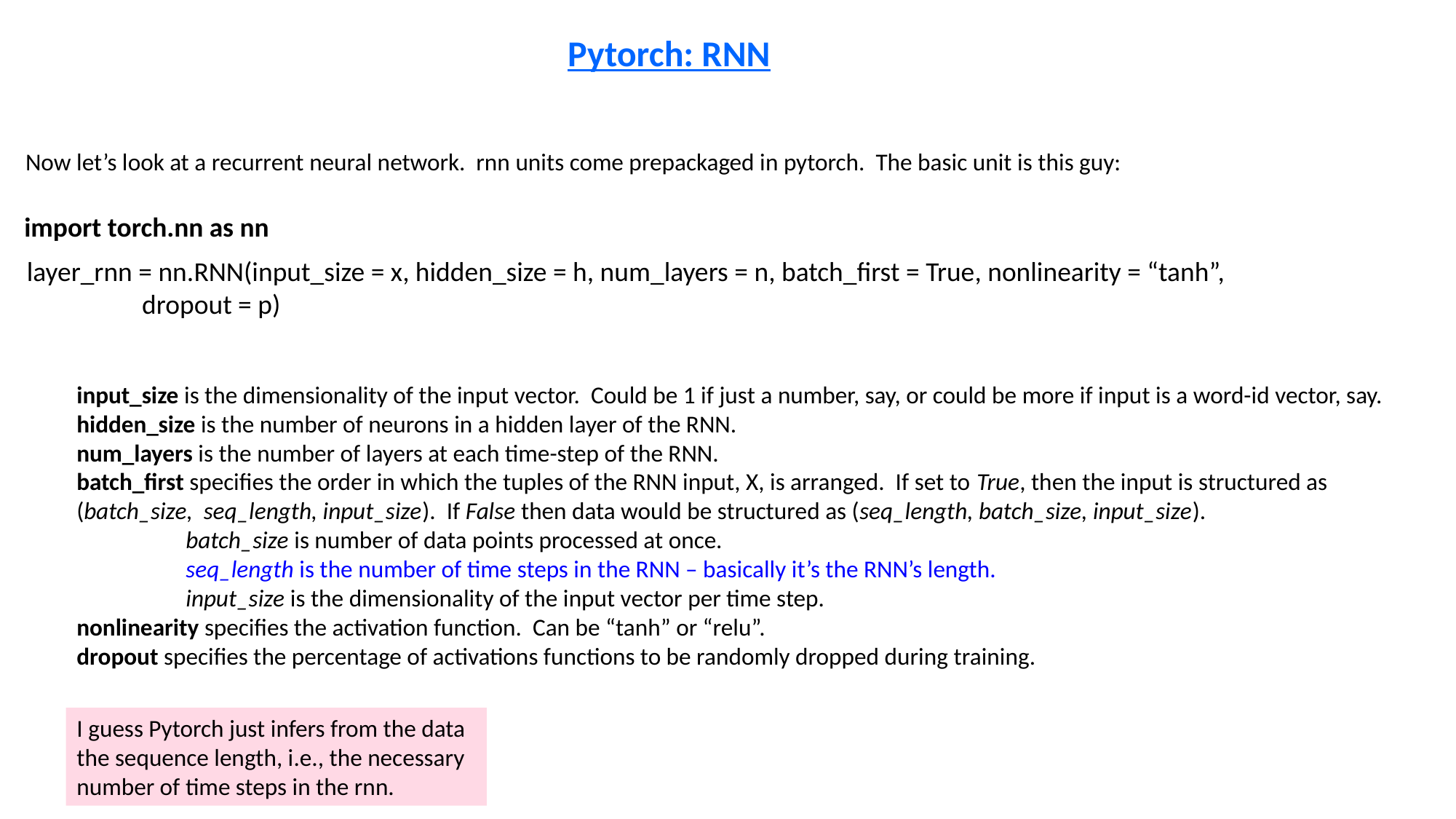

Pytorch: RNN
Now let’s look at a recurrent neural network.  rnn units come prepackaged in pytorch.  The basic unit is this guy:
import torch.nn as nn
layer_rnn = nn.RNN(input_size = x, hidden_size = h, num_layers = n, batch_first = True, nonlinearity = “tanh”,
	 dropout = p)
input_size is the dimensionality of the input vector.  Could be 1 if just a number, say, or could be more if input is a word-id vector, say.  hidden_size is the number of neurons in a hidden layer of the RNN.
num_layers is the number of layers at each time-step of the RNN.
batch_first specifies the order in which the tuples of the RNN input, X, is arranged.  If set to True, then the input is structured as (batch_size,  seq_length, input_size).  If False then data would be structured as (seq_length, batch_size, input_size).
	batch_size is number of data points processed at once.
	seq_length is the number of time steps in the RNN – basically it’s the RNN’s length.
	input_size is the dimensionality of the input vector per time step.
nonlinearity specifies the activation function.  Can be “tanh” or “relu”.
dropout specifies the percentage of activations functions to be randomly dropped during training.
I guess Pytorch just infers from the data the sequence length, i.e., the necessary number of time steps in the rnn.